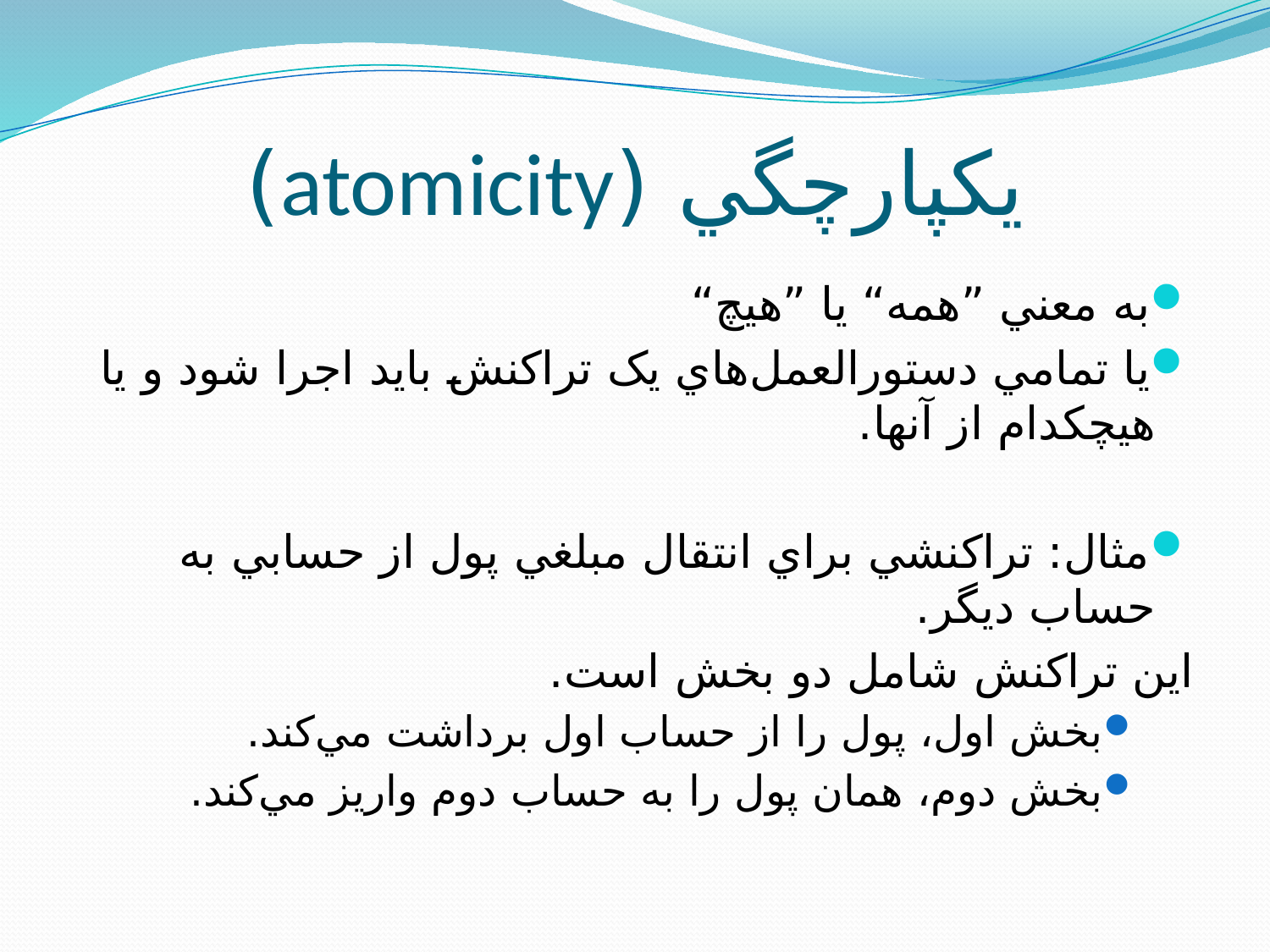

# يکپارچگي (atomicity)
به معني ”همه“ يا ”هيچ“
يا تمامي دستورالعمل‌هاي يک تراکنش بايد اجرا شود و يا هيچکدام از آنها.

مثال: تراکنشي براي انتقال مبلغي پول از حسابي به حساب ديگر.
	اين تراکنش شامل دو بخش است.
بخش اول، پول را از حساب اول برداشت مي‌کند.
بخش دوم، همان پول را به حساب دوم واريز مي‌کند.